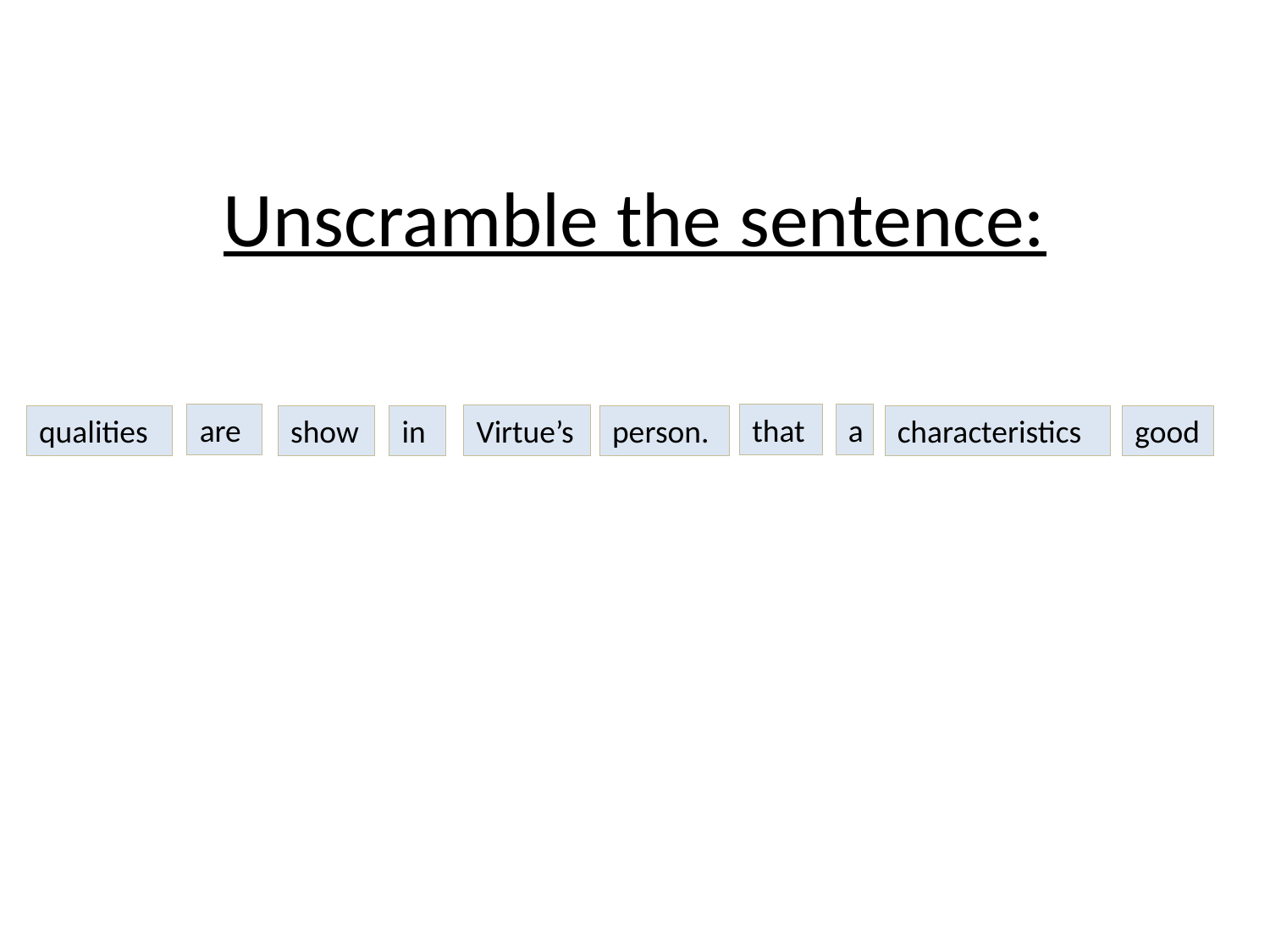

# Unscramble the sentence:
are
that
a
Virtue’s
qualities
show
in
person.
characteristics
good